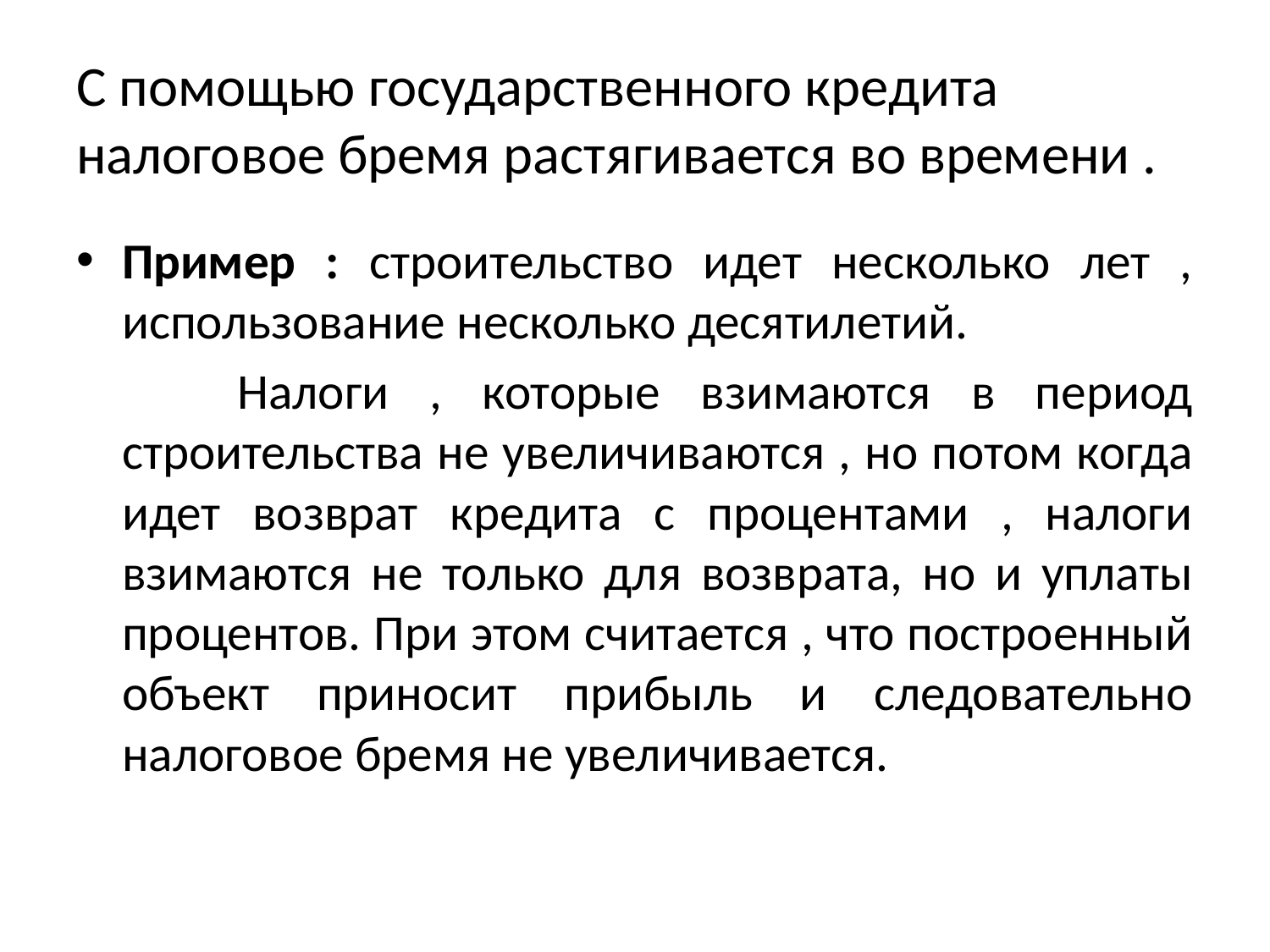

# С помощью государственного кредита налоговое бремя растягивается во времени .
Пример : строительство идет несколько лет , использование несколько десятилетий.
    Налоги , которые взимаются в период строительства не увеличиваются , но потом когда идет возврат кредита с процентами , налоги взимаются не только для возврата, но и уплаты процентов. При этом считается , что построенный объект приносит прибыль и следовательно налоговое бремя не увеличивается.